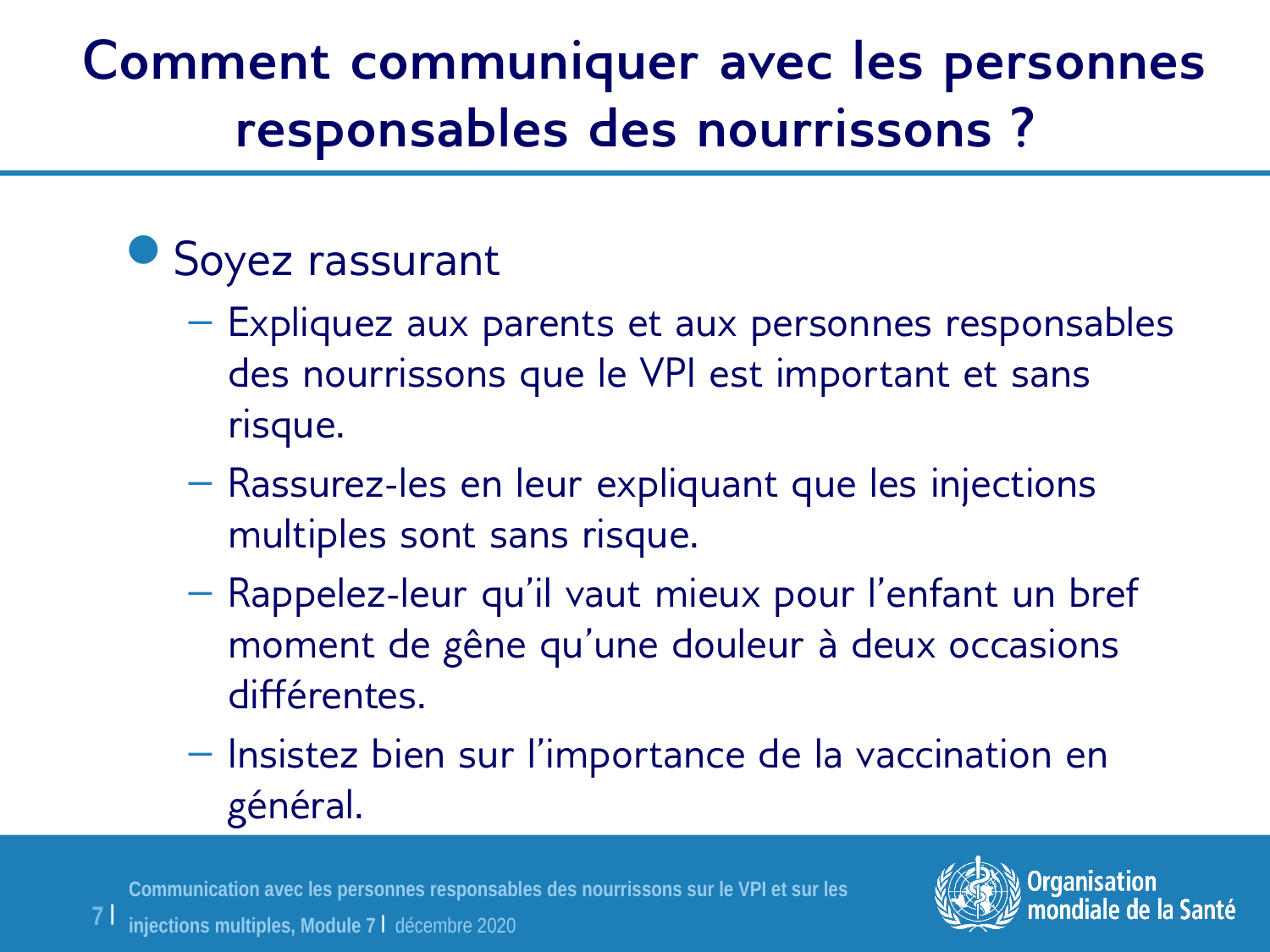

Comment communiquer avec les personnes responsables des nourrissons ?
Soyez rassurant
Expliquez aux parents et aux personnes responsables des nourrissons que le VPI est important et sans risque.
Rassurez-les en leur expliquant que les injections multiples sont sans risque.
Rappelez-leur qu’il vaut mieux pour l’enfant un bref moment de gêne qu’une douleur à deux occasions différentes.
Insistez bien sur l’importance de la vaccination en général.